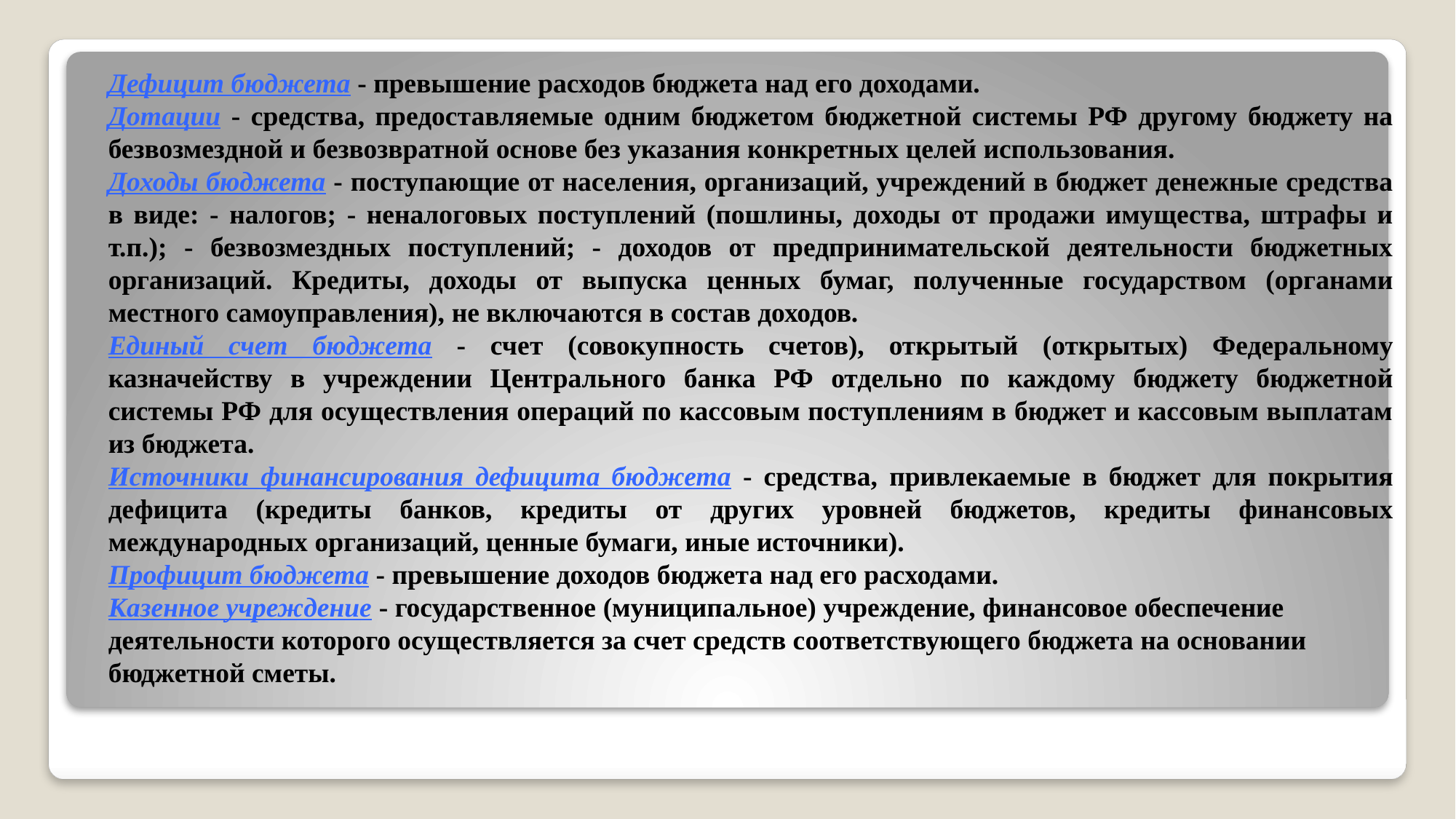

Дефицит бюджета - превышение расходов бюджета над его доходами.
Дотации - средства, предоставляемые одним бюджетом бюджетной системы РФ другому бюджету на безвозмездной и безвозвратной основе без указания конкретных целей использования.
Доходы бюджета - поступающие от населения, организаций, учреждений в бюджет денежные средства в виде: - налогов; - неналоговых поступлений (пошлины, доходы от продажи имущества, штрафы и т.п.); - безвозмездных поступлений; - доходов от предпринимательской деятельности бюджетных организаций. Кредиты, доходы от выпуска ценных бумаг, полученные государством (органами местного самоуправления), не включаются в состав доходов.
Единый счет бюджета - счет (совокупность счетов), открытый (открытых) Федеральному казначейству в учреждении Центрального банка РФ отдельно по каждому бюджету бюджетной системы РФ для осуществления операций по кассовым поступлениям в бюджет и кассовым выплатам из бюджета.
Источники финансирования дефицита бюджета - средства, привлекаемые в бюджет для покрытия дефицита (кредиты банков, кредиты от других уровней бюджетов, кредиты финансовых международных организаций, ценные бумаги, иные источники).
Профицит бюджета - превышение доходов бюджета над его расходами.
Казенное учреждение - государственное (муниципальное) учреждение, финансовое обеспечение деятельности которого осуществляется за счет средств соответствующего бюджета на основании бюджетной сметы.